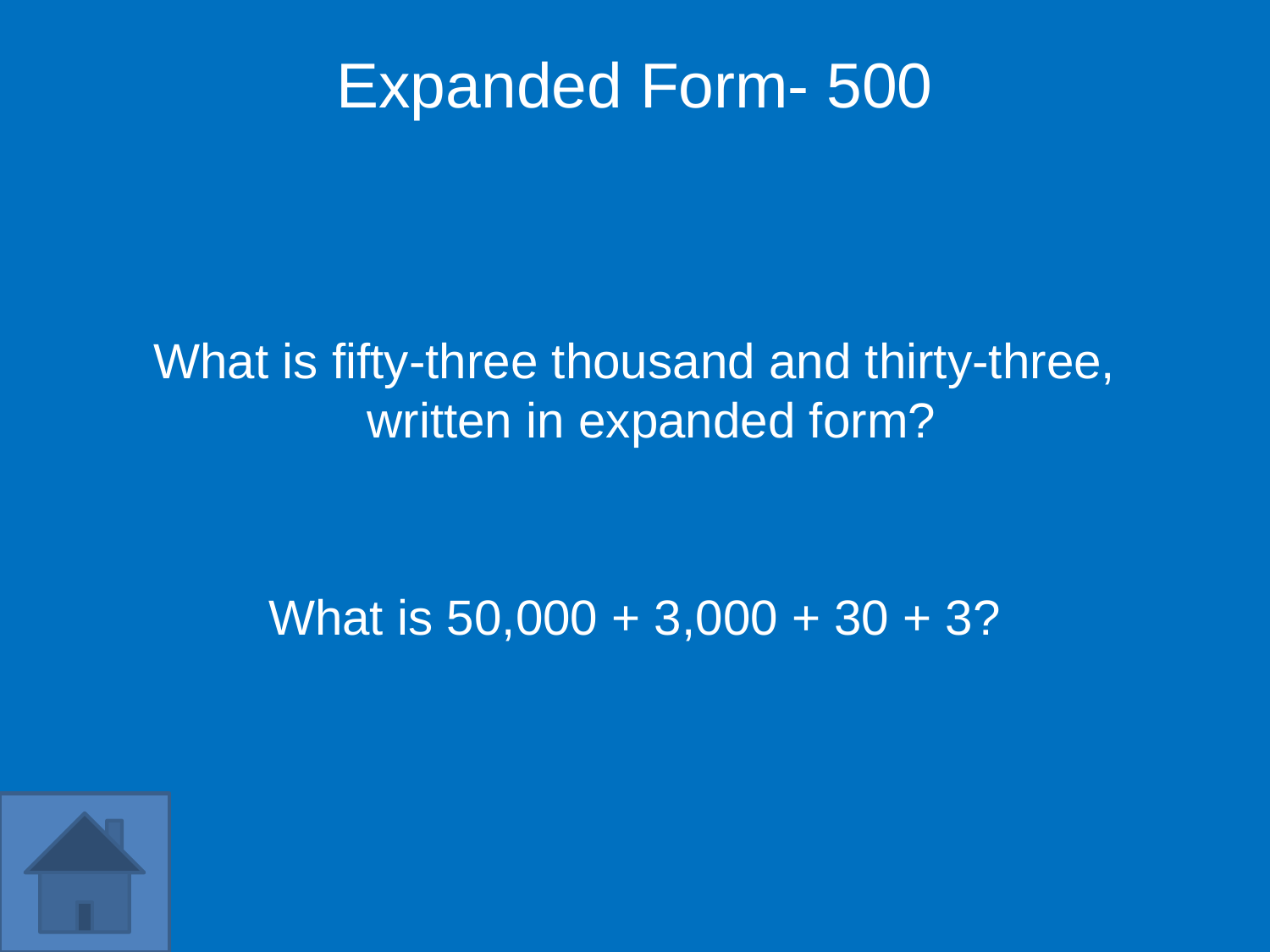

Expanded Form- 500

What is fifty-three thousand and thirty-three, written in expanded form?

What is 50,000 + 3,000 + 30 + 3?